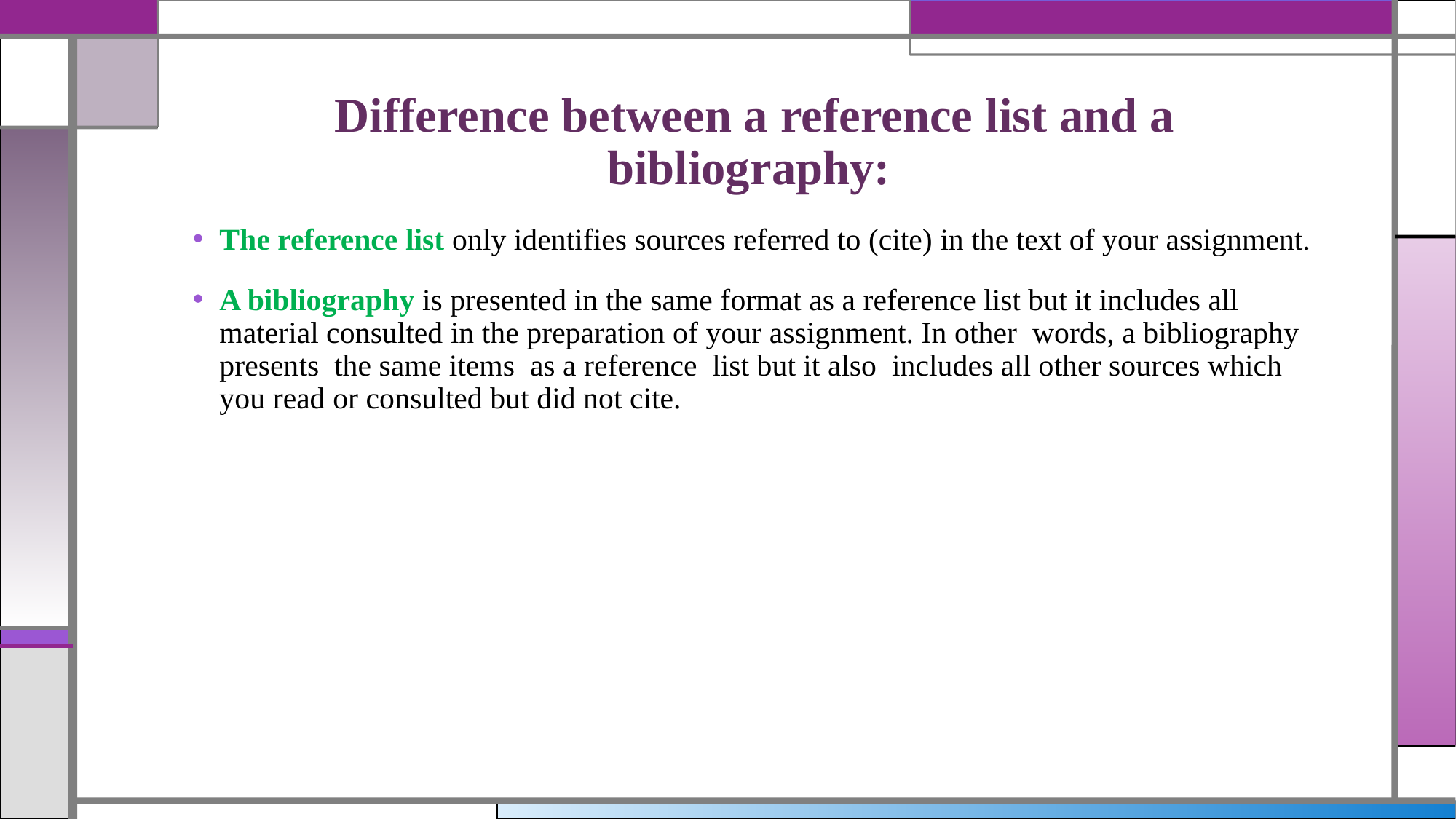

# Difference between a reference list and a bibliography:
The reference list only identifies sources referred to (cite) in the text of your assignment.
A bibliography is presented in the same format as a reference list but it includes all material consulted in the preparation of your assignment. In other  words, a bibliography presents  the same items  as a reference  list but it also  includes all other sources which you read or consulted but did not cite.